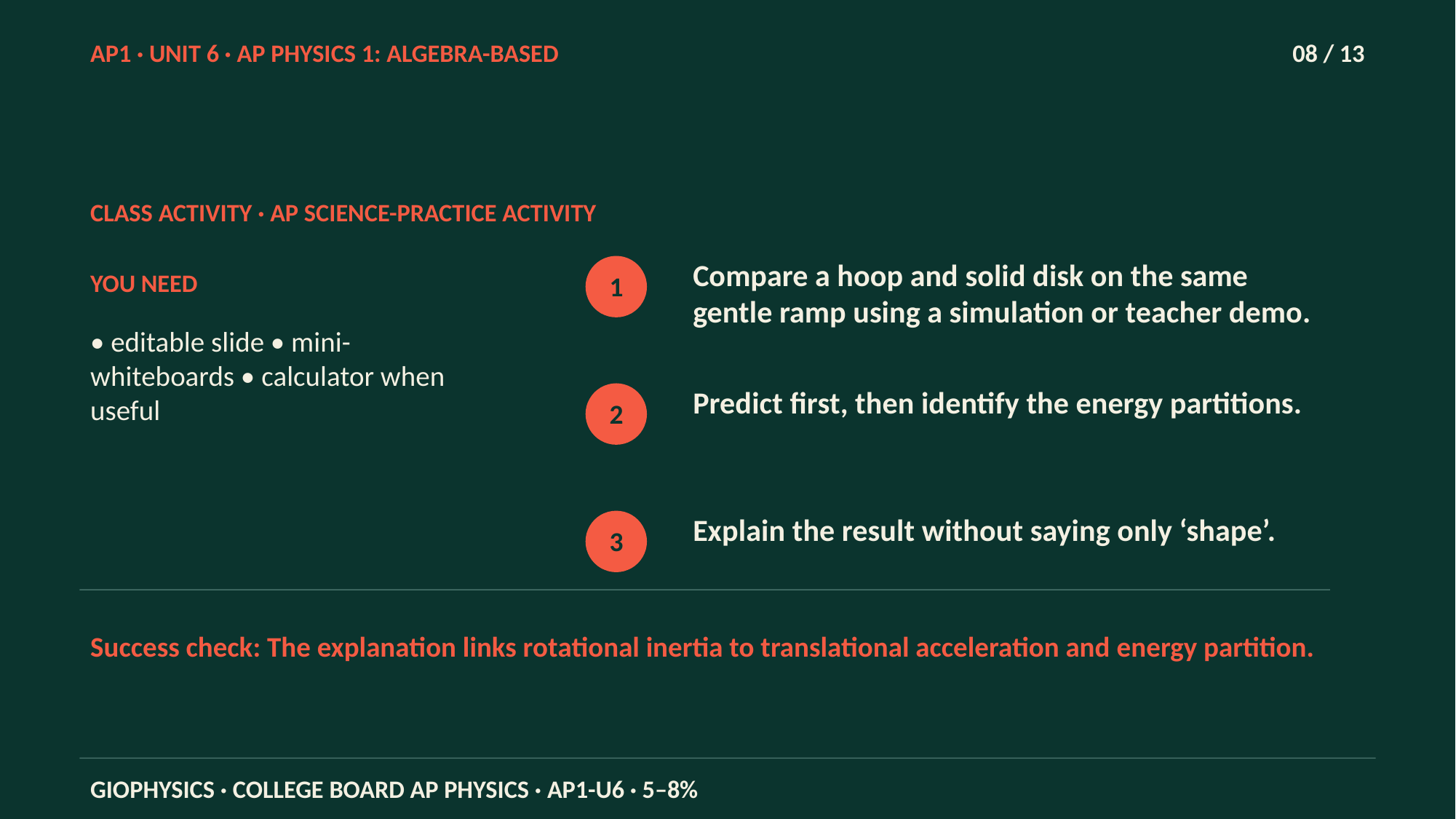

AP1 · UNIT 6 · AP PHYSICS 1: ALGEBRA-BASED
08 / 13

CLASS ACTIVITY · AP SCIENCE-PRACTICE ACTIVITY
Compare a hoop and solid disk on the same gentle ramp using a simulation or teacher demo.

YOU NEED
1
• editable slide • mini-whiteboards • calculator when useful
Predict first, then identify the energy partitions.

2
Explain the result without saying only ‘shape’.

3

Success check: The explanation links rotational inertia to translational acceleration and energy partition.

GIOPHYSICS · COLLEGE BOARD AP PHYSICS · AP1-U6 · 5–8%